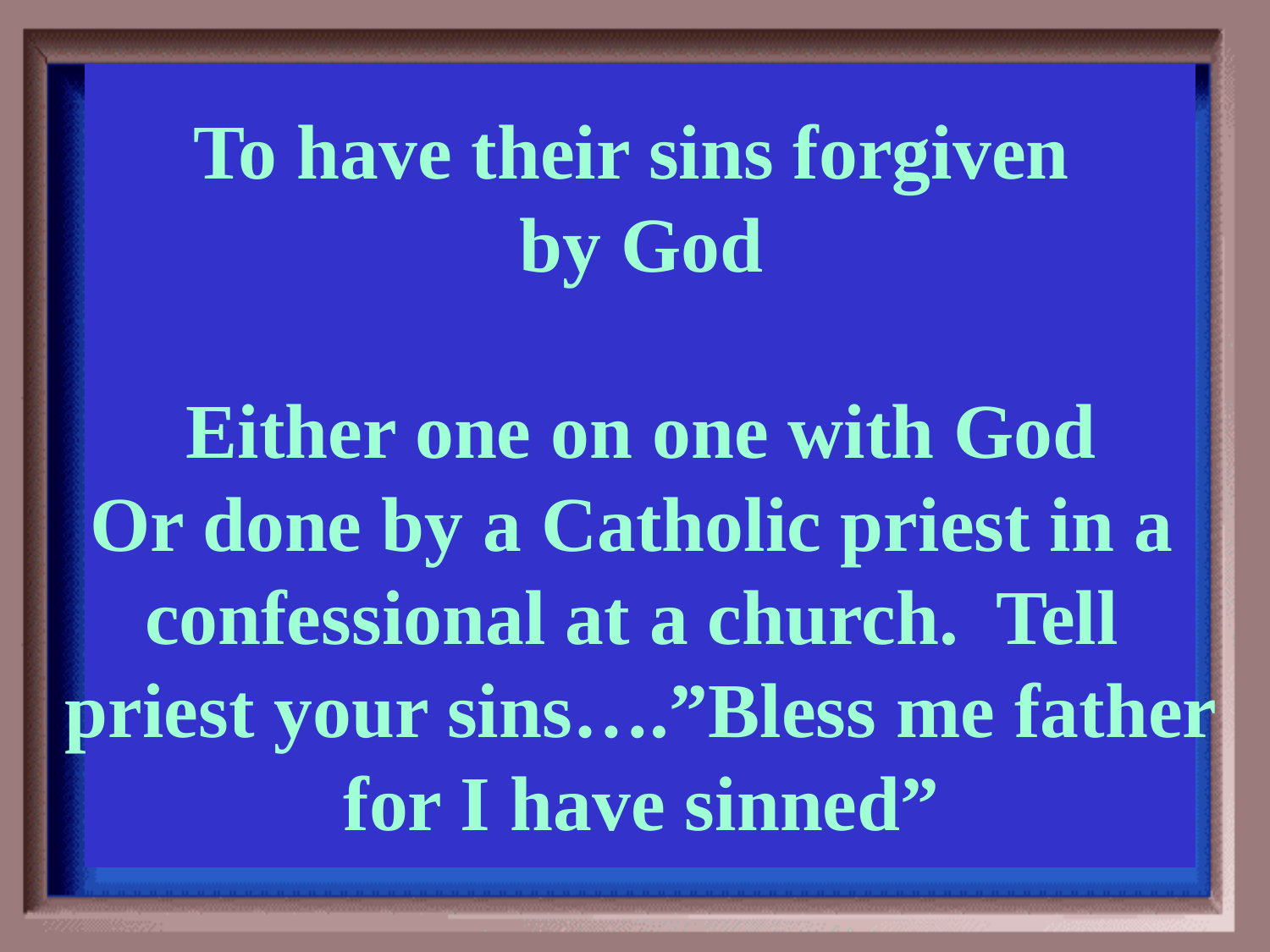

Category #5 $300 Question

To have their sins forgiven
by God

Either one on one with God
Or done by a Catholic priest in a
confessional at a church.  Tell
priest your sins….”Bless me father
for I have sinned”